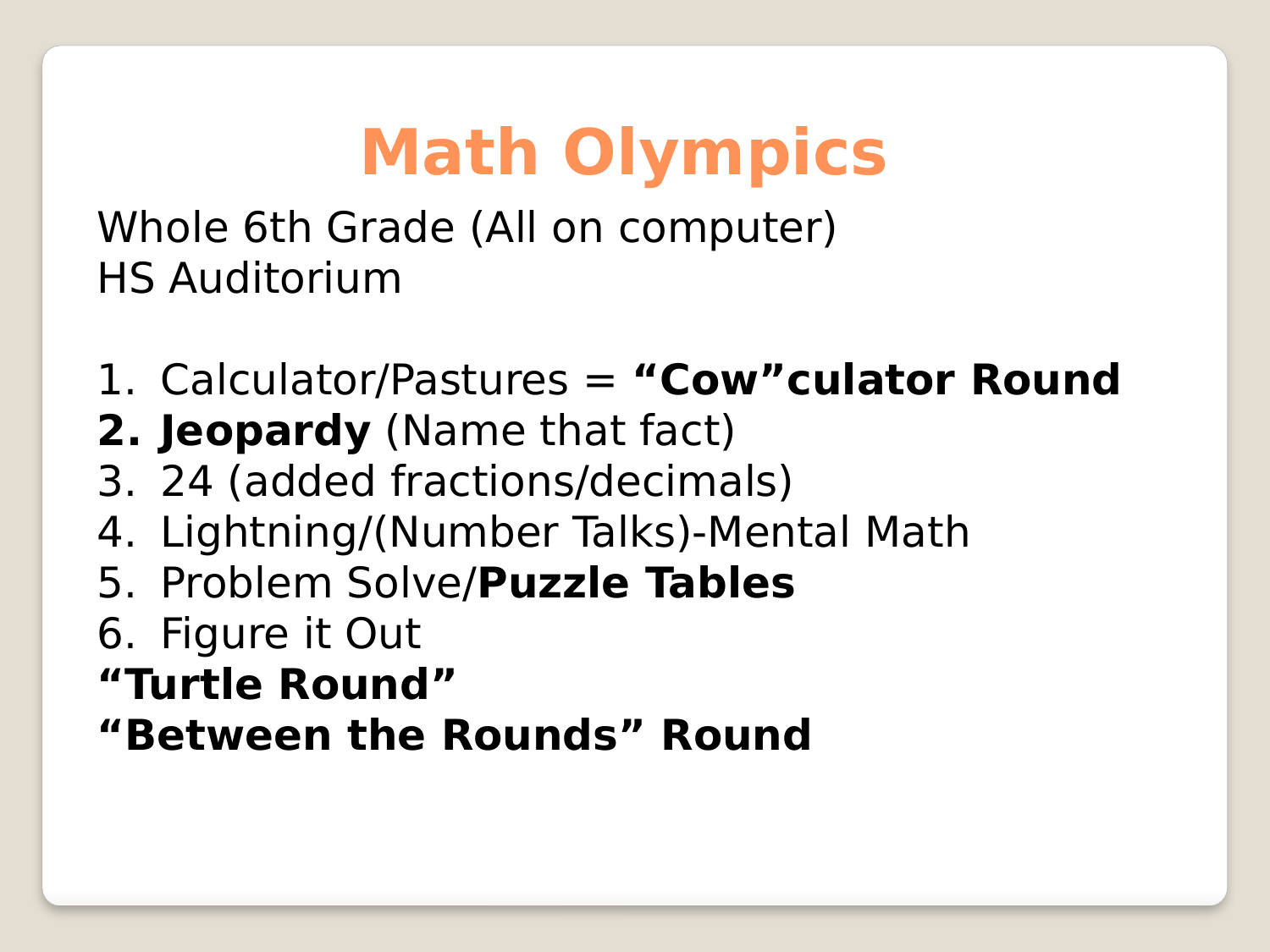

Math Olympics
Whole 6th Grade (All on computer)
HS Auditorium

Calculator/Pastures = “Cow”culator Round
Jeopardy (Name that fact)
24 (added fractions/decimals)
Lightning/(Number Talks)-Mental Math
Problem Solve/Puzzle Tables
Figure it Out
“Turtle Round”
“Between the Rounds” Round